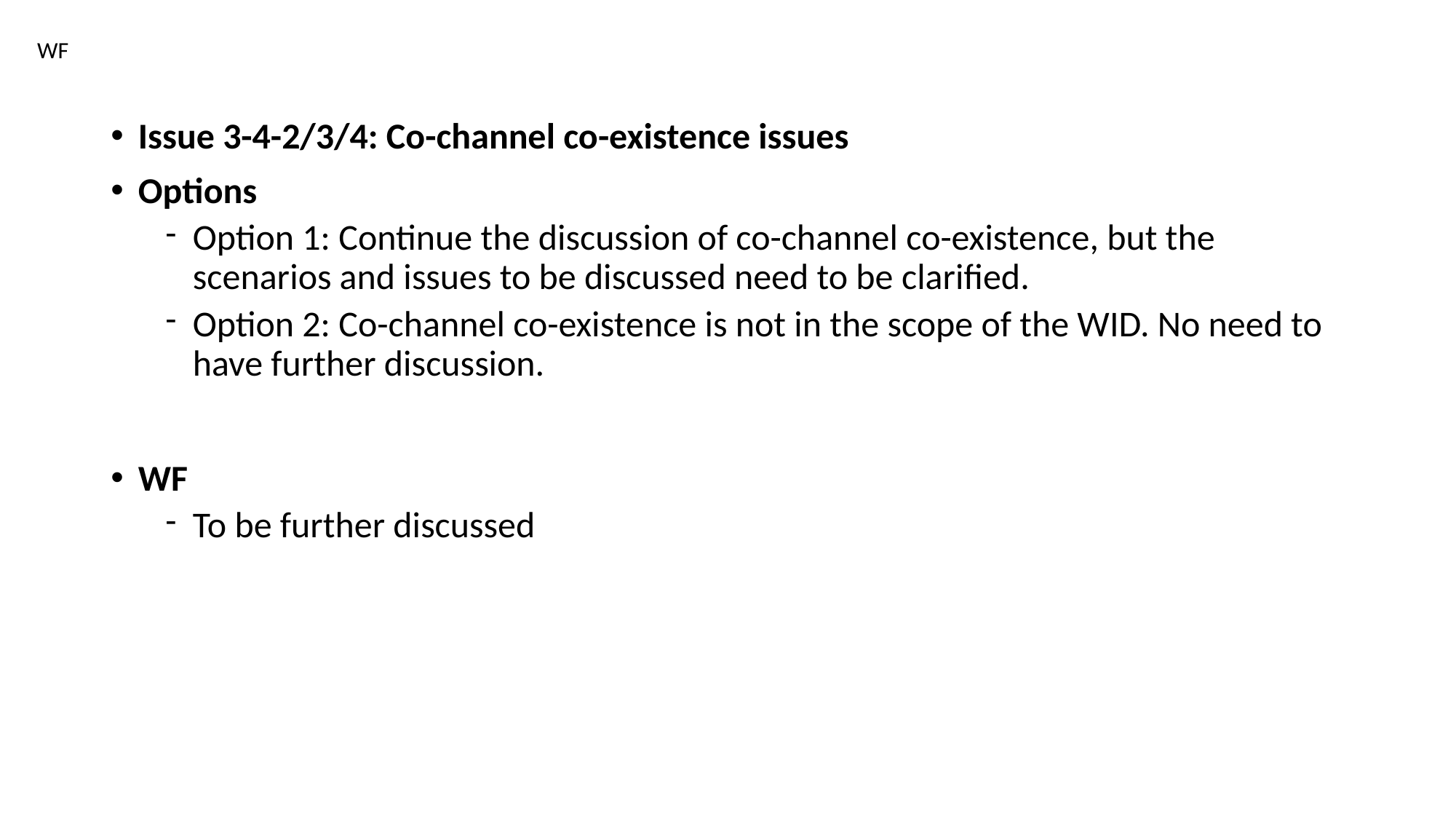

# WF
Issue 3-4-2/3/4: Co-channel co-existence issues
Options
Option 1: Continue the discussion of co-channel co-existence, but the scenarios and issues to be discussed need to be clarified.
Option 2: Co-channel co-existence is not in the scope of the WID. No need to have further discussion.

WF
To be further discussed